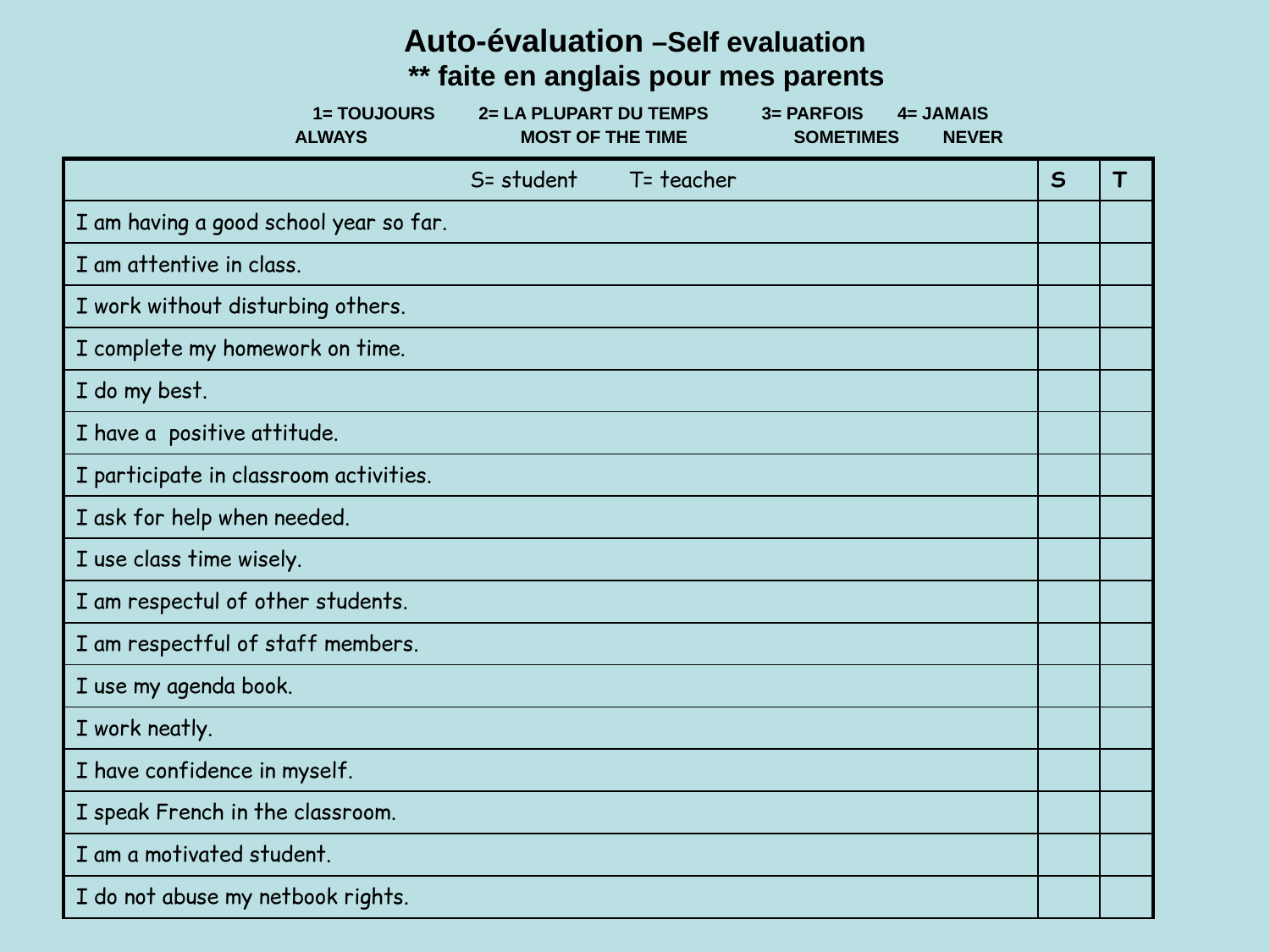

# Auto-évaluation –Self evaluation ** faite en anglais pour mes parents 1= TOUJOURS         2= LA PLUPART DU TEMPS           3= PARFOIS       4= JAMAIS ALWAYS		MOST OF THE TIME	    SOMETIMES         NEVER
| S= student T= teacher | S | T |
| --- | --- | --- |
| I am having a good school year so far. |  |  |
| I am attentive in class. |  |  |
| I work without disturbing others. |  |  |
| I complete my homework on time. |  |  |
| I do my best. |  |  |
| I have a positive attitude. |  |  |
| I participate in classroom activities. |  |  |
| I ask for help when needed. |  |  |
| I use class time wisely. |  |  |
| I am respectul of other students. |  |  |
| I am respectful of staff members. |  |  |
| I use my agenda book. |  |  |
| I work neatly. |  |  |
| I have confidence in myself. |  |  |
| I speak French in the classroom. |  |  |
| I am a motivated student. |  |  |
| I do not abuse my netbook rights. |  |  |